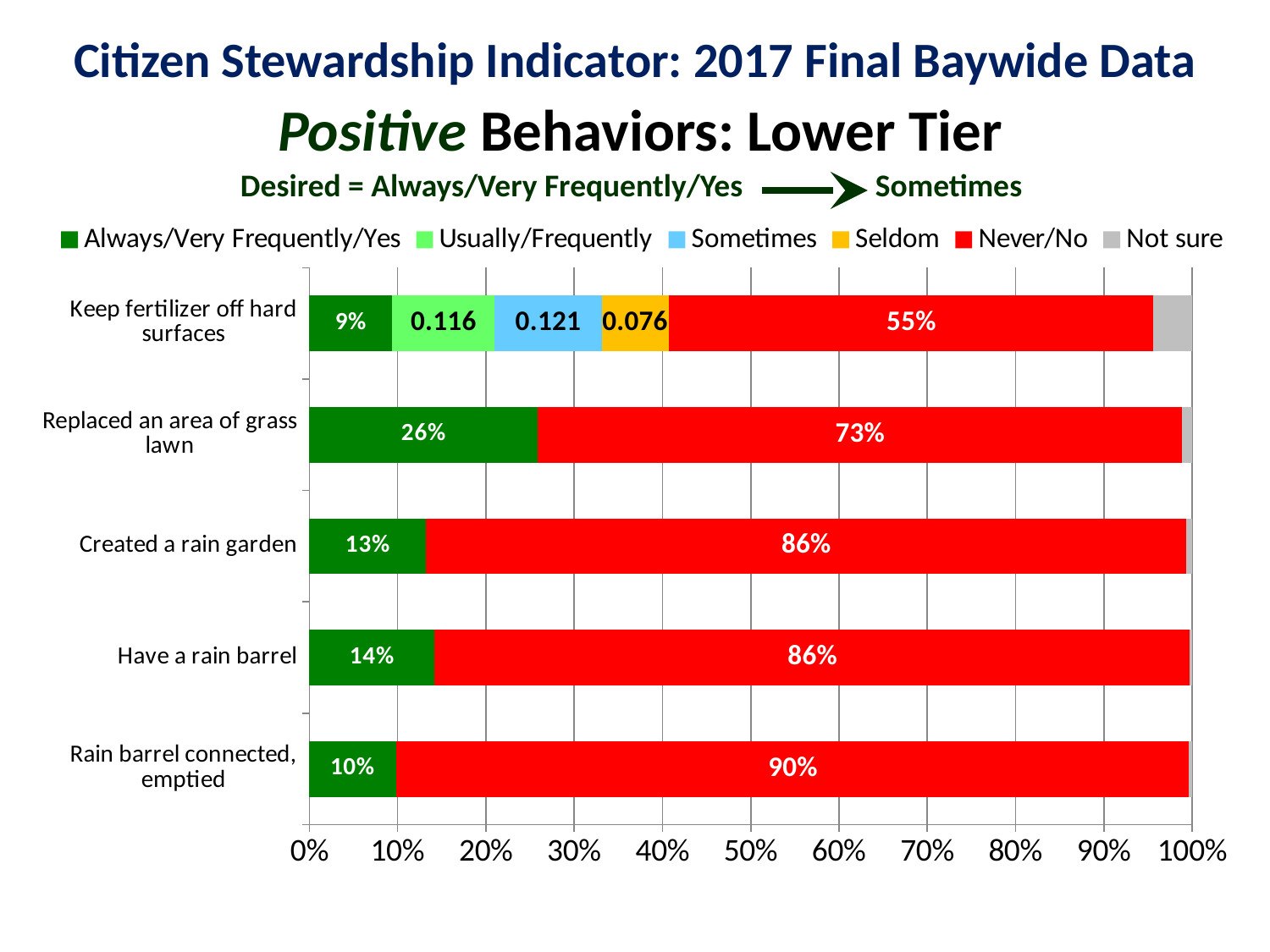

Citizen Stewardship Indicator: 2017 Final Baywide Data
# Positive Behaviors: Lower Tier
Desired = Always/Very Frequently/Yes		Sometimes

### Chart

| Category | Always/Very Frequently/Yes | Usually/Frequently | Sometimes | Seldom | Never/No | Not sure |
|---|---|---|---|---|---|---|
| Rain barrel connected, emptied | 0.098 | None | None | None | 0.8985 | 0.003 |
| Have a rain barrel | 0.142 | None | None | None | 0.855 | 0.003 |
| Created a rain garden | 0.132 | None | None | None | 0.861 | 0.007 |
| Replaced an area of grass lawn | 0.259 | None | None | None | 0.729 | 0.012 |
| Keep fertilizer off hard surfaces | 0.094 | 0.116 | 0.121 | 0.076 | 0.549 | 0.044 |